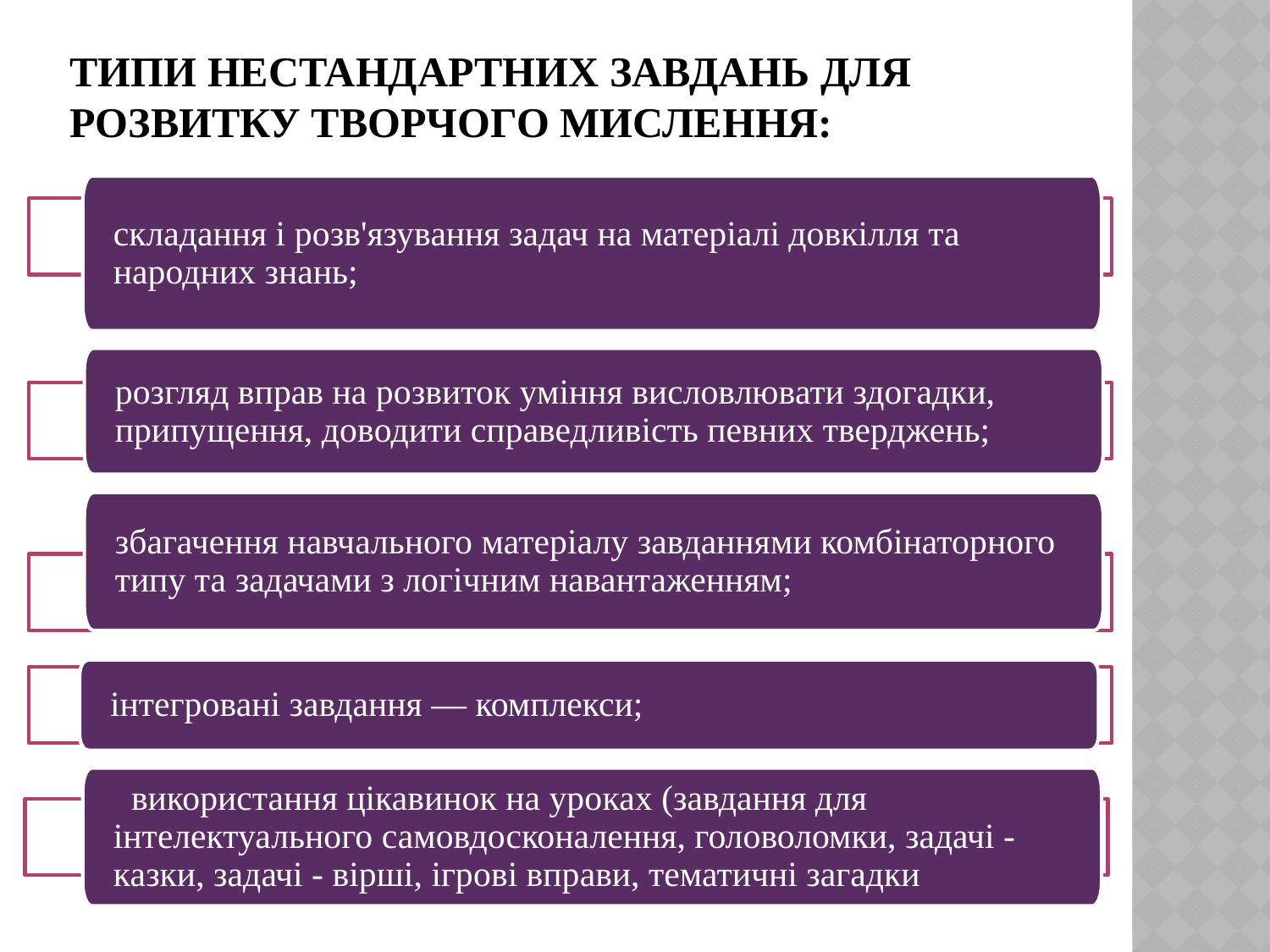

# типи нестандартних завдань для розвитку творчого мислення:
складання і розв'язування задач на матеріалі довкілля та народних знань;

розгляд вправ на розвиток уміння висловлювати здогадки, припущення, доводити справедливість певних тверджень;

збагачення навчального матеріалу завданнями комбінаторного типу та задачами з логічним навантаженням;

інтегровані завдання — комплекси;

  використання цікавинок на уроках (завдання для інтелектуального самовдосконалення, головоломки, задачі - казки, задачі - вірші, ігрові вправи, тематичні загадки